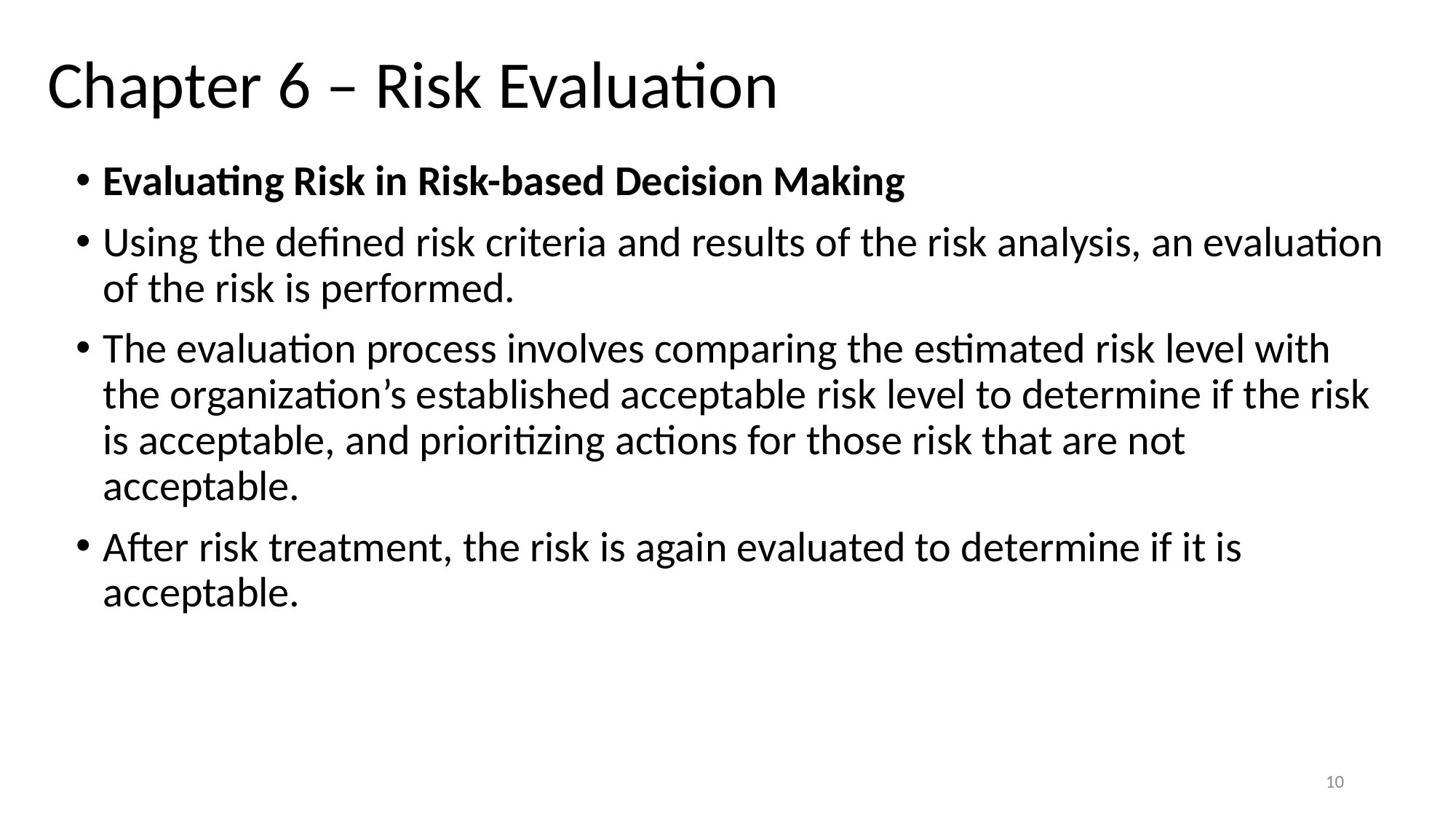

# Chapter 6 – Risk Evaluation
Evaluating Risk in Risk-based Decision Making
Using the defined risk criteria and results of the risk analysis, an evaluation of the risk is performed.
The evaluation process involves comparing the estimated risk level with the organization’s established acceptable risk level to determine if the risk is acceptable, and prioritizing actions for those risk that are not acceptable.
After risk treatment, the risk is again evaluated to determine if it is acceptable.
10